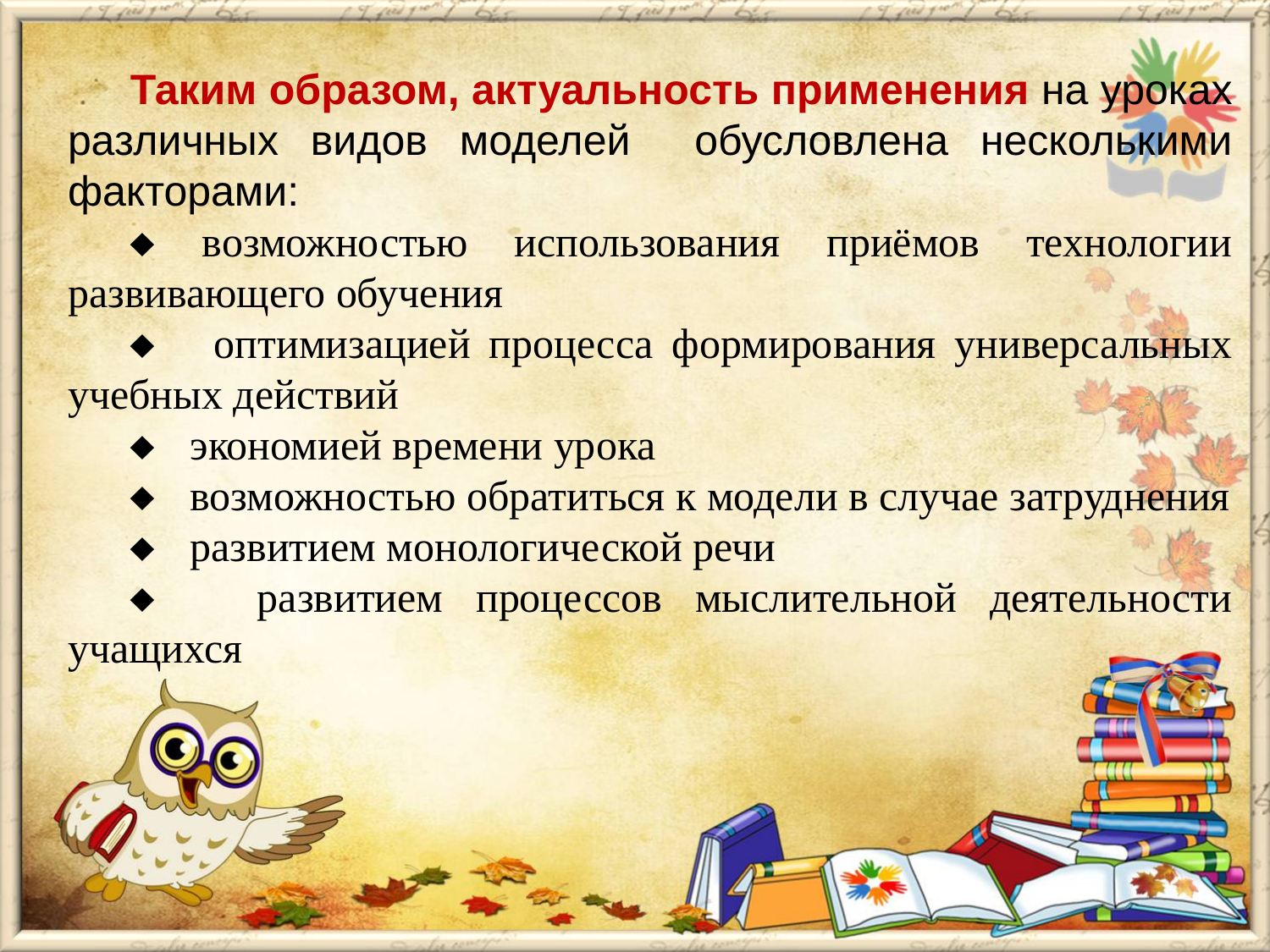

Таким образом, актуальность применения на уроках различных видов моделей  обусловлена несколькими факторами:
♦ возможностью использования приёмов технологии развивающего обучения
♦   оптимизацией процесса формирования универсальных учебных действий
♦   экономией времени урока
♦   возможностью обратиться к модели в случае затруднения
♦   развитием монологической речи
♦   развитием процессов мыслительной деятельности учащихся